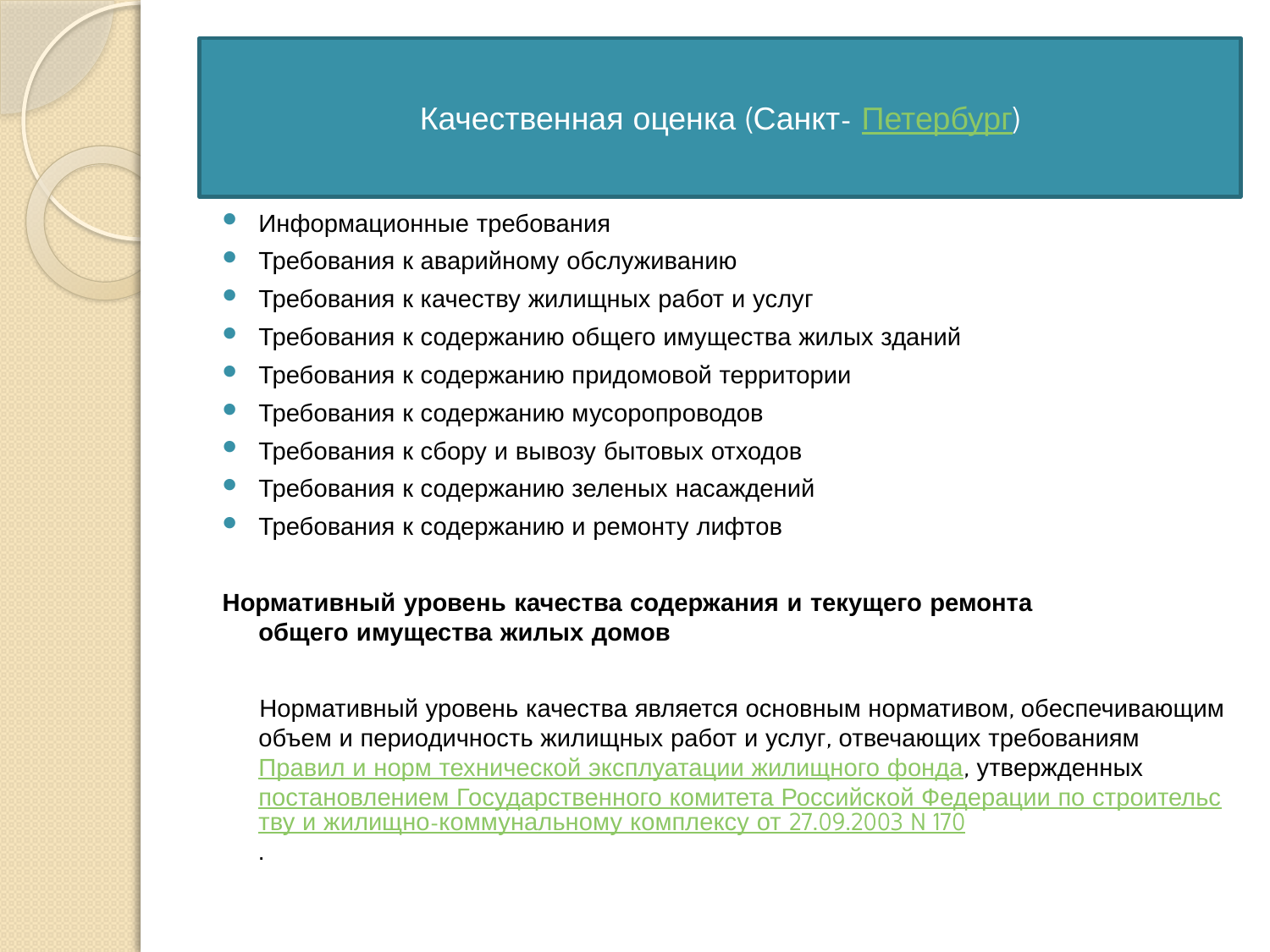

# Качественная оценка (Санкт- Петербург)
Информационные требования
Требования к аварийному обслуживанию
Требования к качеству жилищных работ и услуг
Требования к содержанию общего имущества жилых зданий
Требования к содержанию придомовой территории
Требования к содержанию мусоропроводов
Требования к сбору и вывозу бытовых отходов
Требования к содержанию зеленых насаждений
Требования к содержанию и ремонту лифтов

Нормативный уровень качества содержания и текущего ремонта
общего имущества жилых домов

     Нормативный уровень качества является основным нормативом, обеспечивающим объем и периодичность жилищных работ и услуг, отвечающих требованиям Правил и норм технической эксплуатации жилищного фонда, утвержденных постановлением Государственного комитета Российской Федерации по строительству и жилищно-коммунальному комплексу от 27.09.2003 N 170.